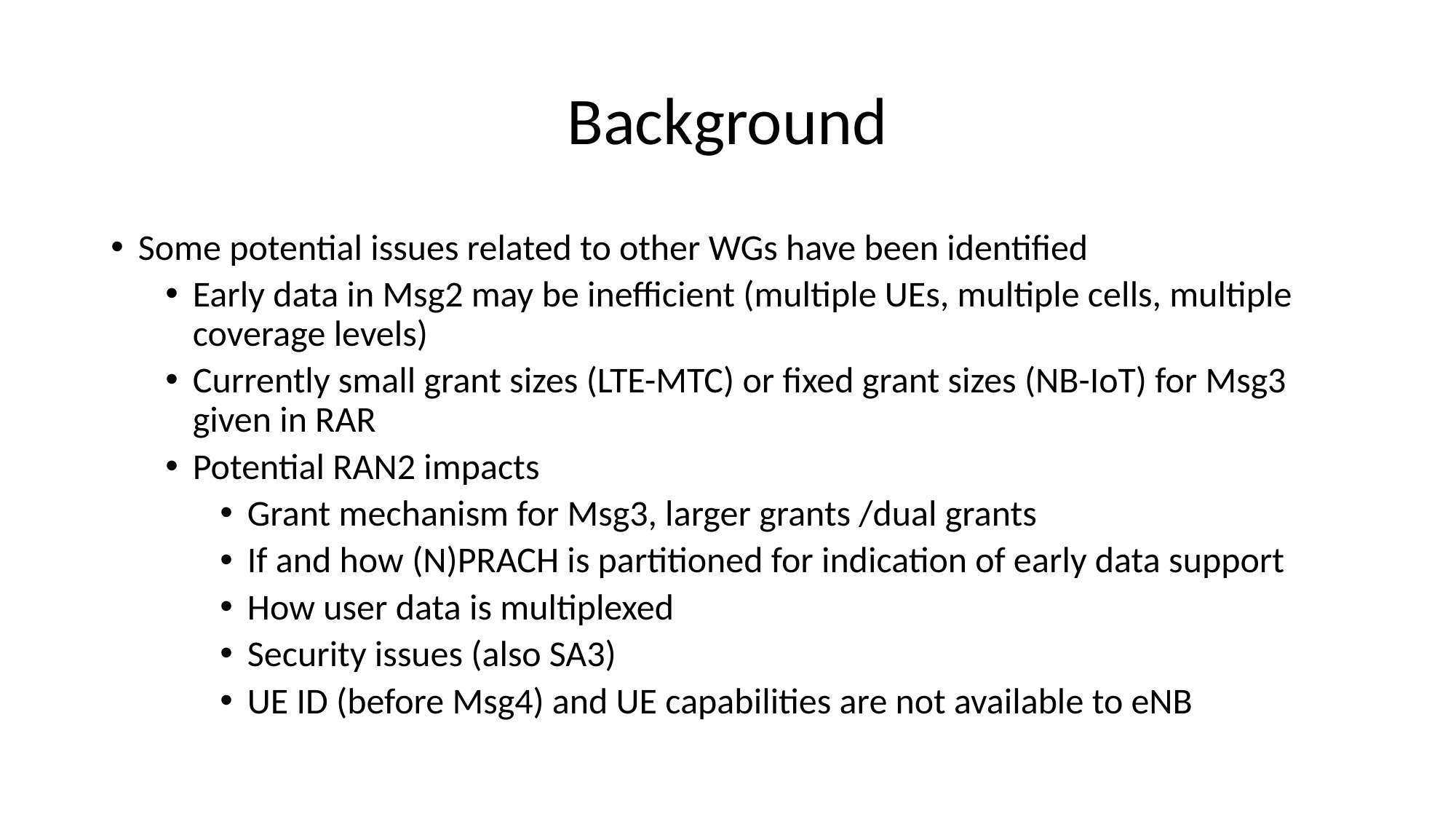

# Background
Some potential issues related to other WGs have been identified
Early data in Msg2 may be inefficient (multiple UEs, multiple cells, multiple coverage levels)
Currently small grant sizes (LTE-MTC) or fixed grant sizes (NB-IoT) for Msg3 given in RAR
Potential RAN2 impacts
Grant mechanism for Msg3, larger grants /dual grants
If and how (N)PRACH is partitioned for indication of early data support
How user data is multiplexed
Security issues (also SA3)
UE ID (before Msg4) and UE capabilities are not available to eNB